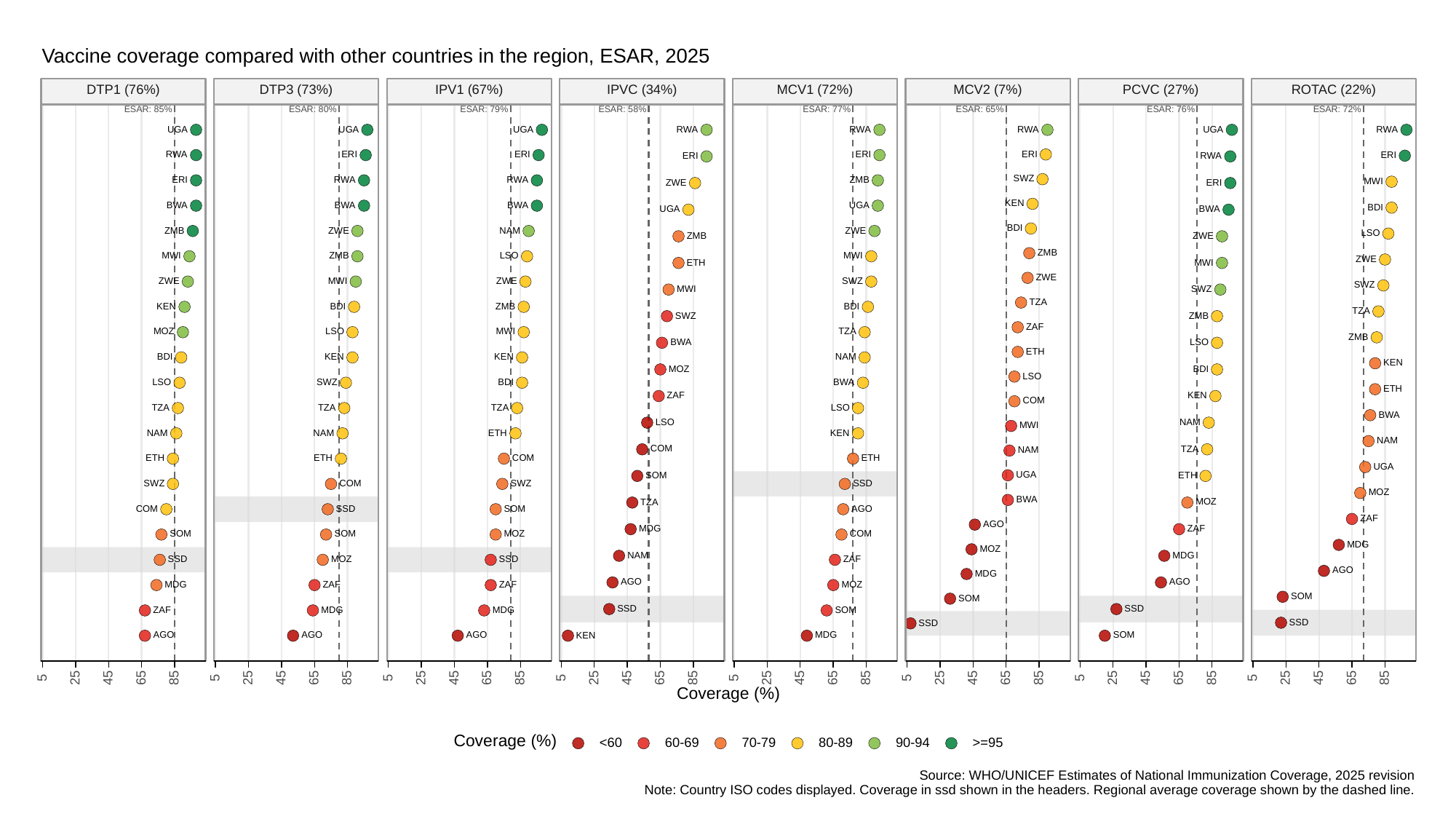

Vaccine coverage compared with other countries in the region, ESAR, 2025

ROTAC (22%)
DTP1 (76%)
DTP3 (73%)
IPV1 (67%)
IPVC (34%)
MCV1 (72%)
MCV2 (7%)
PCVC (27%)

ESAR: 85%
ESAR: 80%
ESAR: 79%
ESAR: 58%
ESAR: 77%
ESAR: 65%
ESAR: 76%
ESAR: 72%

UGA
UGA
UGA
UGA
RWA
RWA
RWA
RWA

ERI
RWA
ERI
ERI
ERI
ERI
ERI
RWA

SWZ

ERI
RWA
RWA
ZMB

MWI
ZWE
ERI

KEN

UGA
BWA
BWA
BWA

BDI
UGA
BWA

BDI

ZMB
ZWE
NAM
ZWE

LSO

ZMB
ZWE

ZMB

LSO
MWI
ZMB
MWI

ZWE

ETH
MWI

ZWE

SWZ
ZWE
MWI
ZWE

SWZ

SWZ
MWI

TZA

KEN
BDI
ZMB
BDI

TZA

SWZ
ZMB

ZAF

MOZ
LSO
MWI
TZA

ZMB

LSO
BWA

ETH

BDI
KEN
KEN
NAM

KEN

MOZ
BDI

LSO

LSO
SWZ
BDI
BWA

ETH

ZAF
KEN

COM

LSO
TZA
TZA
TZA

BWA

LSO
NAM

MWI

NAM
NAM
ETH
KEN

NAM

COM
TZA
NAM

COM
ETH
ETH
ETH

UGA

UGA
SOM
ETH

COM
SWZ
SWZ
SSD

MOZ

BWA

MOZ
TZA

COM
SOM
AGO
SSD

ZAF

AGO

MDG
ZAF

SOM
SOM
MOZ
COM

MDG

MOZ

MDG
NAM

MOZ
SSD
SSD
ZAF

AGO

MDG

AGO
AGO

MOZ
MDG
ZAF
ZAF

SOM
SOM

SSD
SSD
SOM
MDG
MDG
ZAF

SSD
SSD

AGO
AGO
AGO
SOM
MDG
KEN

25
65
85
25
65
85
25
65
85
25
65
85
25
65
85
25
65
85
25
65
85
25
65
85
45
45
45
45
45
45
45
45
5
5
5
5
5
5
5
5
Coverage (%)
Coverage (%)

<60
60-69
70-79
80-89
90-94
>=95
Source: WHO/UNICEF Estimates of National Immunization Coverage, 2025 revision
Note: Country ISO codes displayed. Coverage in ssd shown in the headers. Regional average coverage shown by the dashed line.